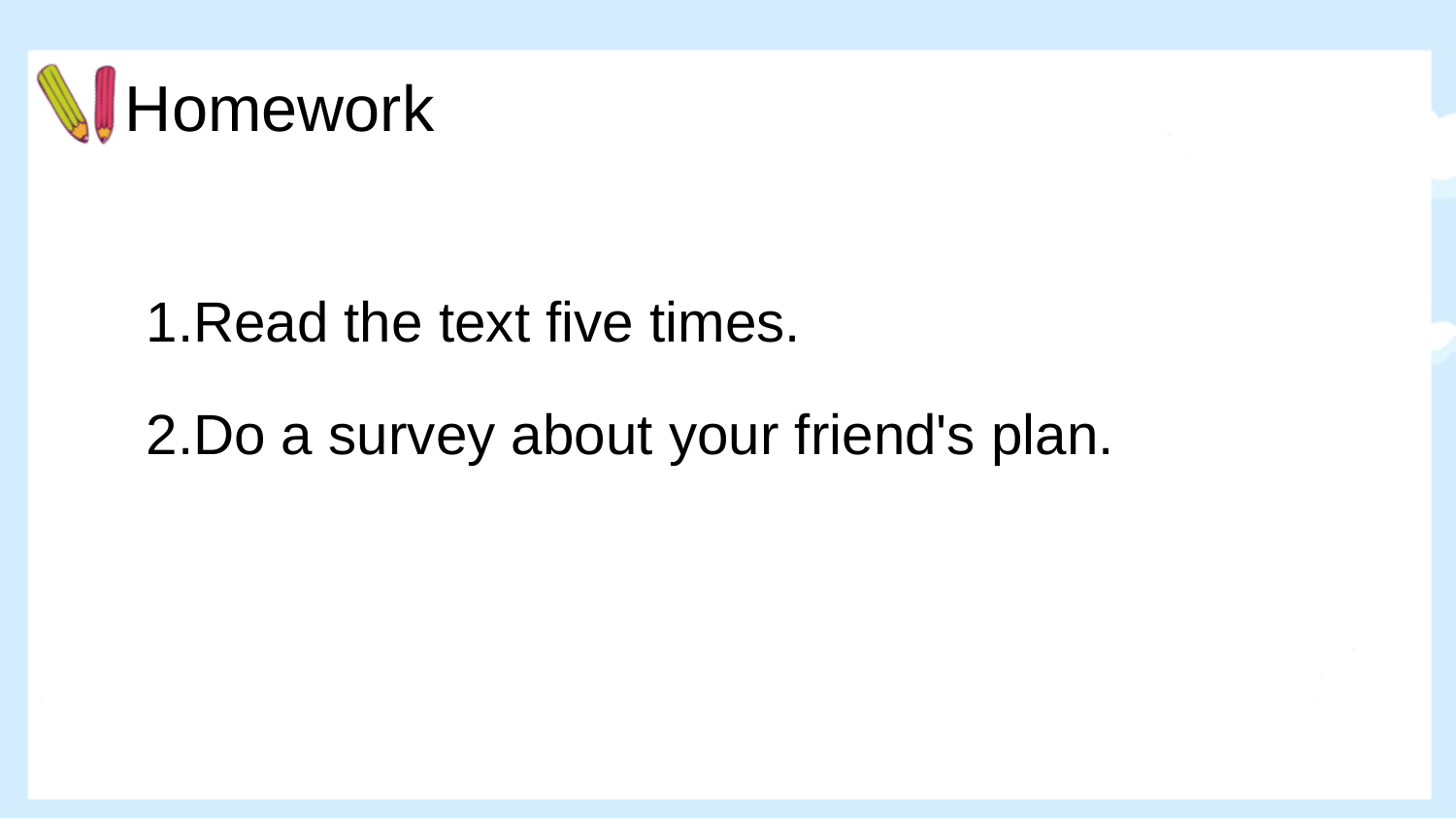

Homework
1.Read the text five times.
2.Do a survey about your friend's plan.